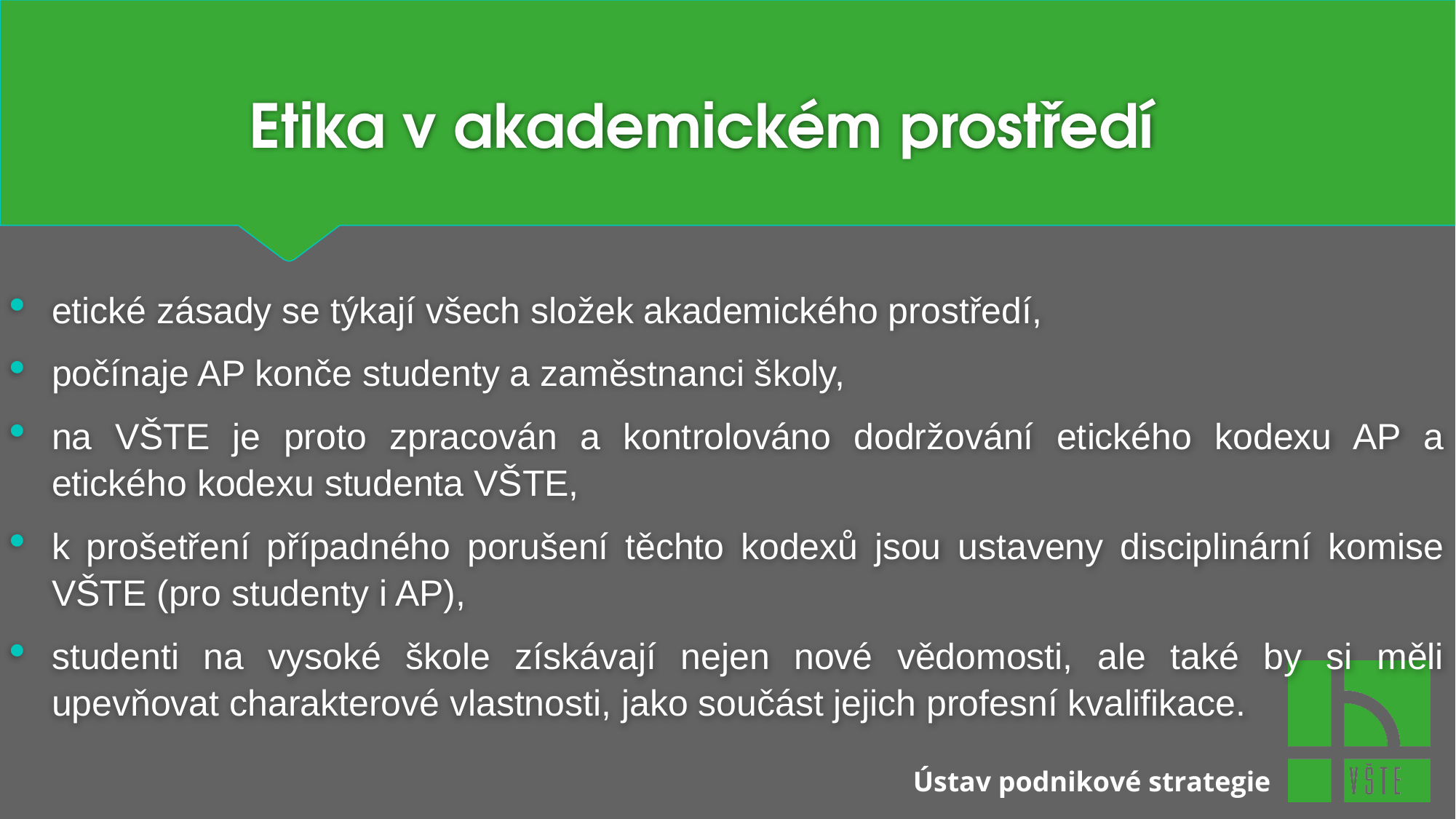

# Etika v akademickém prostředí
etické zásady se týkají všech složek akademického prostředí,
počínaje AP konče studenty a zaměstnanci školy,
na VŠTE je proto zpracován a kontrolováno dodržování etického kodexu AP a etického kodexu studenta VŠTE,
k prošetření případného porušení těchto kodexů jsou ustaveny disciplinární komise VŠTE (pro studenty i AP),
studenti na vysoké škole získávají nejen nové vědomosti, ale také by si měli upevňovat charakterové vlastnosti, jako součást jejich profesní kvalifikace.